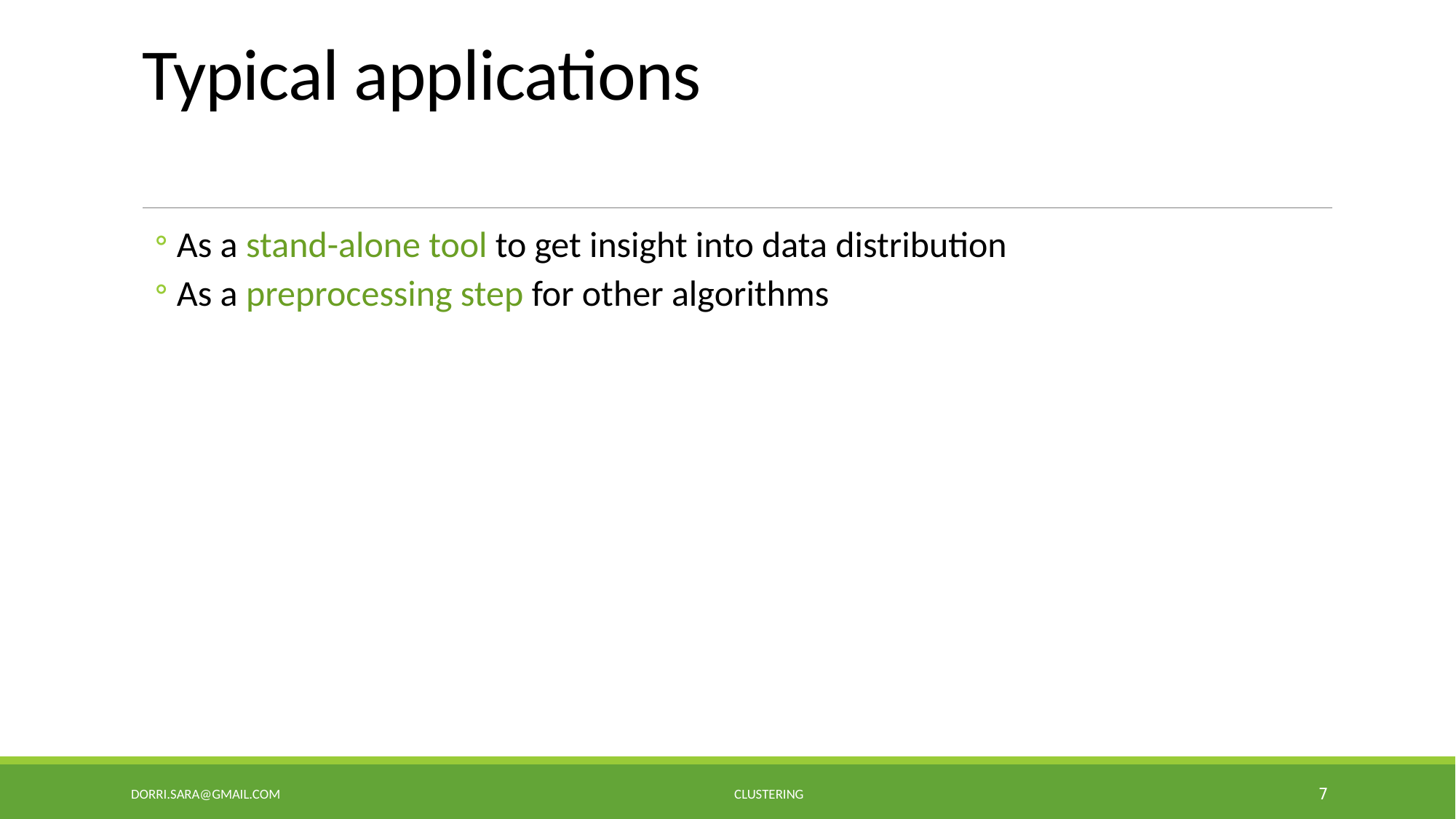

# Typical applications
As a stand-alone tool to get insight into data distribution
As a preprocessing step for other algorithms
Dorri.sara@gmail.com                                                                                                                                                   Clustering
7